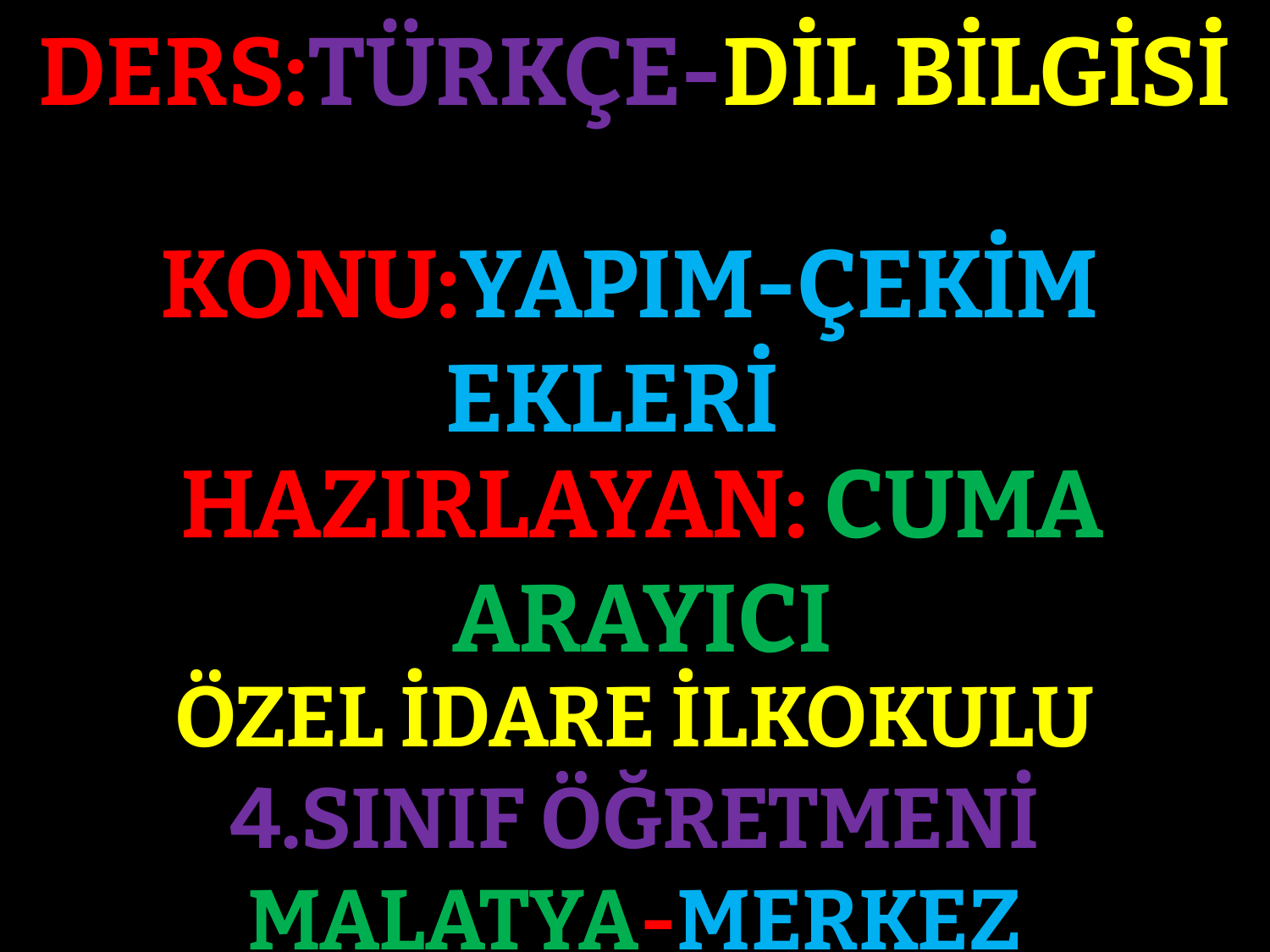

DERS:TÜRKÇE-DİL BİLGİSİ
KONU:YAPIM-ÇEKİM EKLERİ
#
HAZIRLAYAN: CUMA ARAYICI
ÖZEL İDARE İLKOKULU
4.SINIF ÖĞRETMENİ
MALATYA-MERKEZ